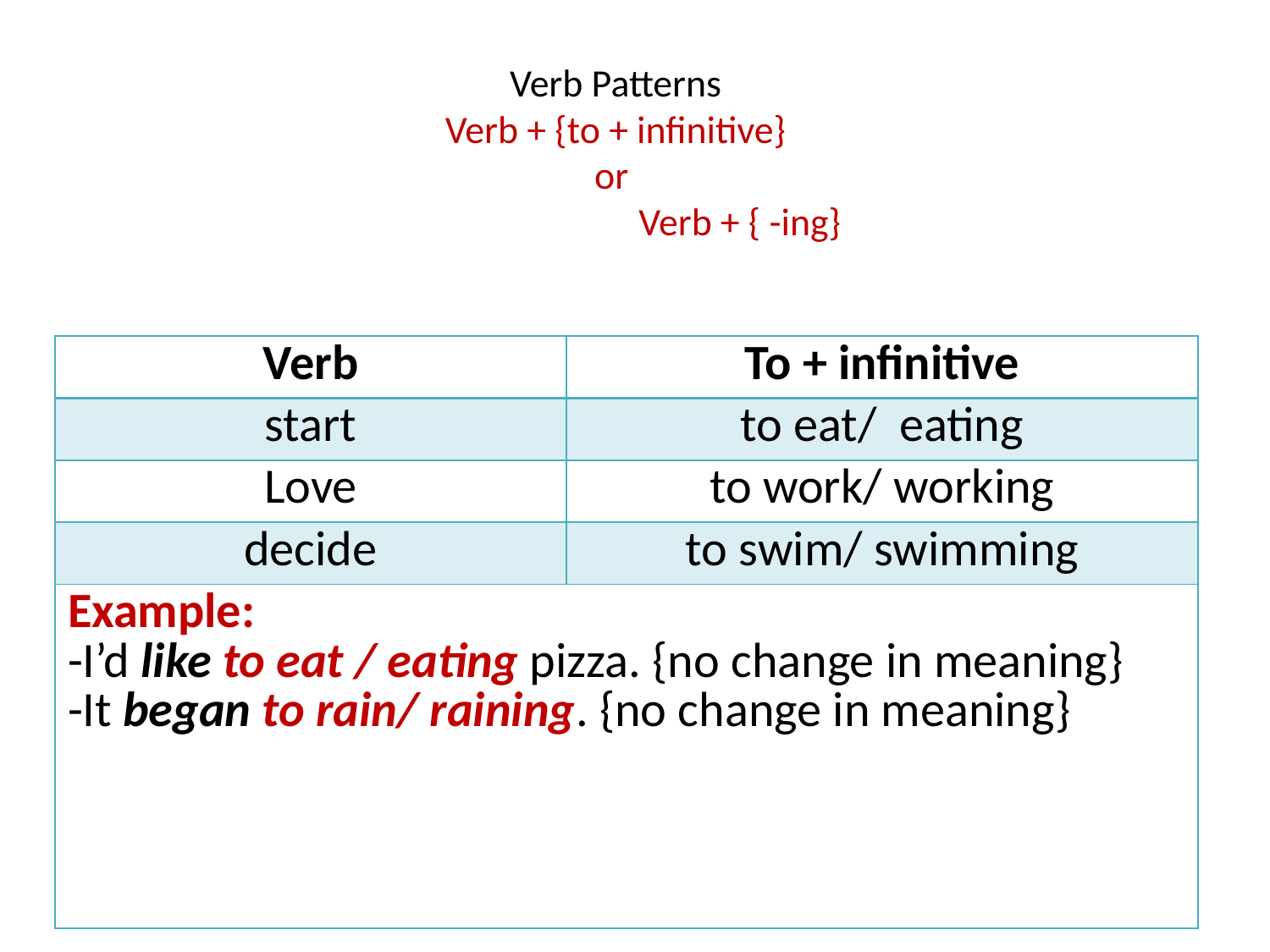

# Verb Patterns Verb + {to + infinitive} or Verb + { -ing}
| Verb | To + infinitive |
| --- | --- |
| start | to eat/ eating |
| Love | to work/ working |
| decide | to swim/ swimming |
| Example: -I’d like to eat / eating pizza. {no change in meaning} -It began to rain/ raining. {no change in meaning} |  |